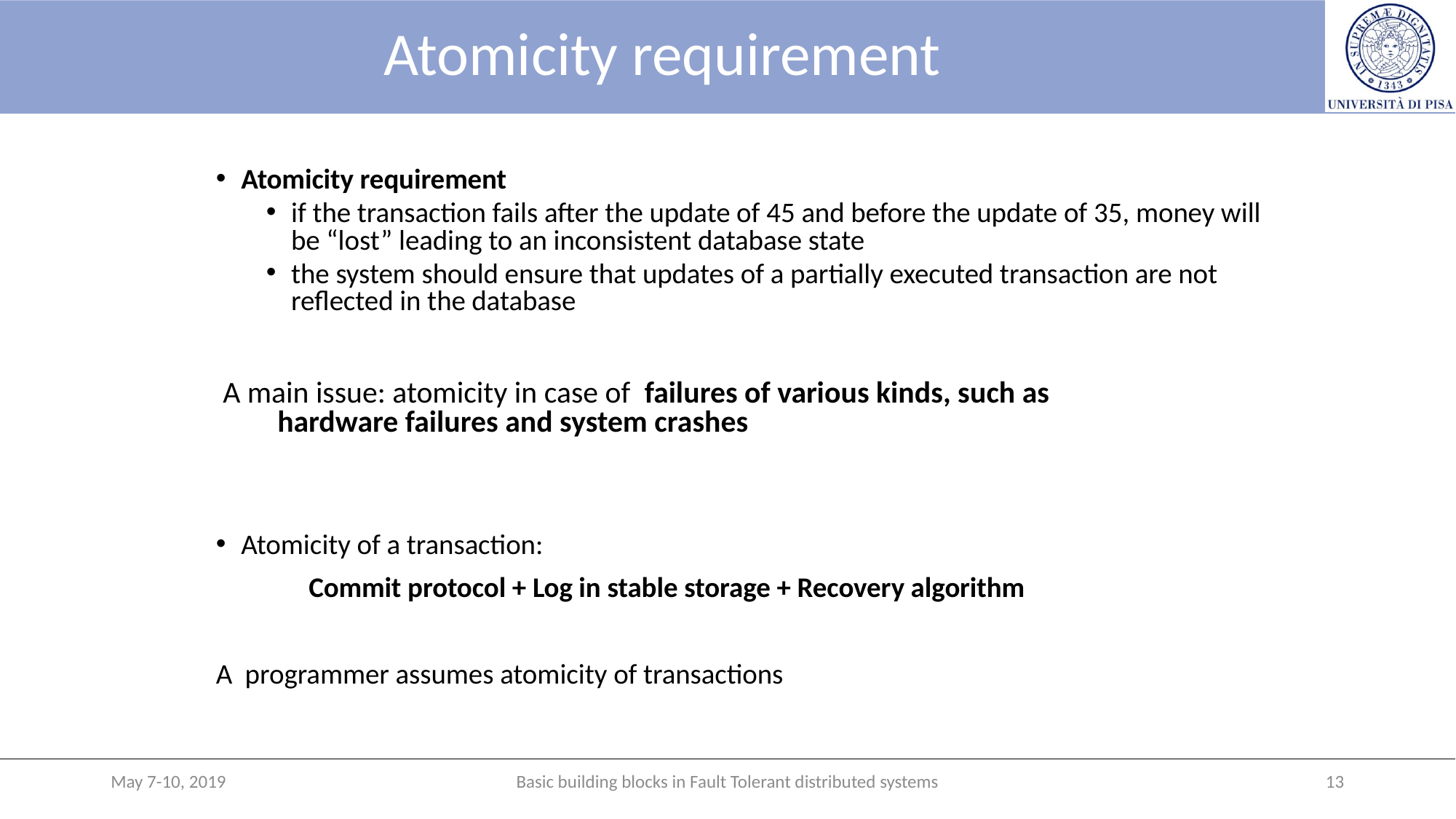

# Atomicity requirement

Atomicity requirement
if the transaction fails after the update of 45 and before the update of 35, money will be “lost” leading to an inconsistent database state
the system should ensure that updates of a partially executed transaction are not reflected in the database

Atomicity of a transaction:
	Commit protocol + Log in stable storage + Recovery algorithm

A  programmer assumes atomicity of transactions
A main issue: atomicity in case of  failures of various kinds, such as hardware failures and system crashes
May 7-10, 2019
Basic building blocks in Fault Tolerant distributed systems
13